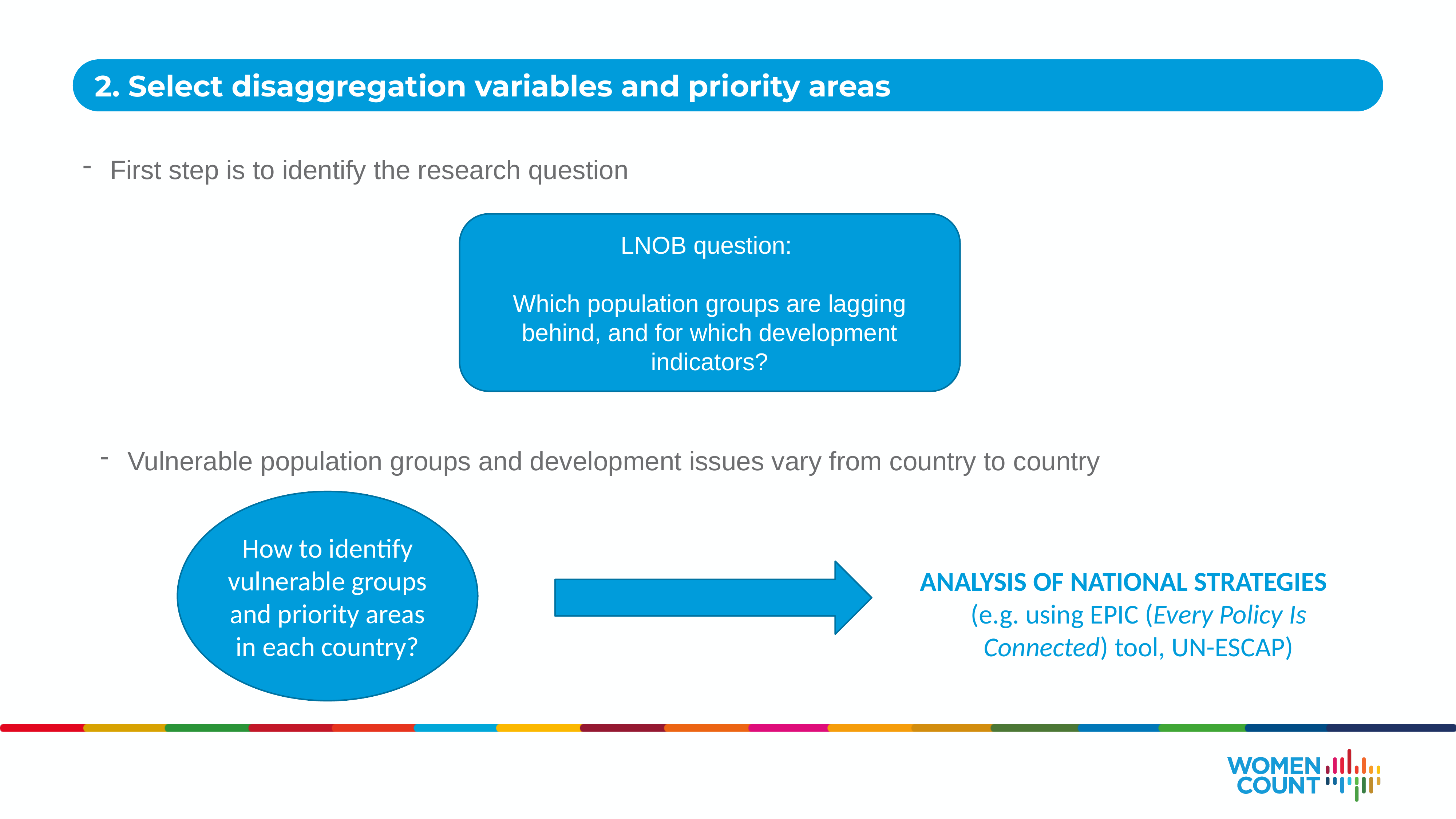

2. Select disaggregation variables and priority areas
First step is to identify the research question
LNOB question:

Which population groups are lagging behind, and for which development indicators?
Vulnerable population groups and development issues vary from country to country
How to identify vulnerable groups and priority areas in each country?

ANALYSIS OF NATIONAL STRATEGIES
(e.g. using EPIC (Every Policy Is Connected) tool, UN-ESCAP)